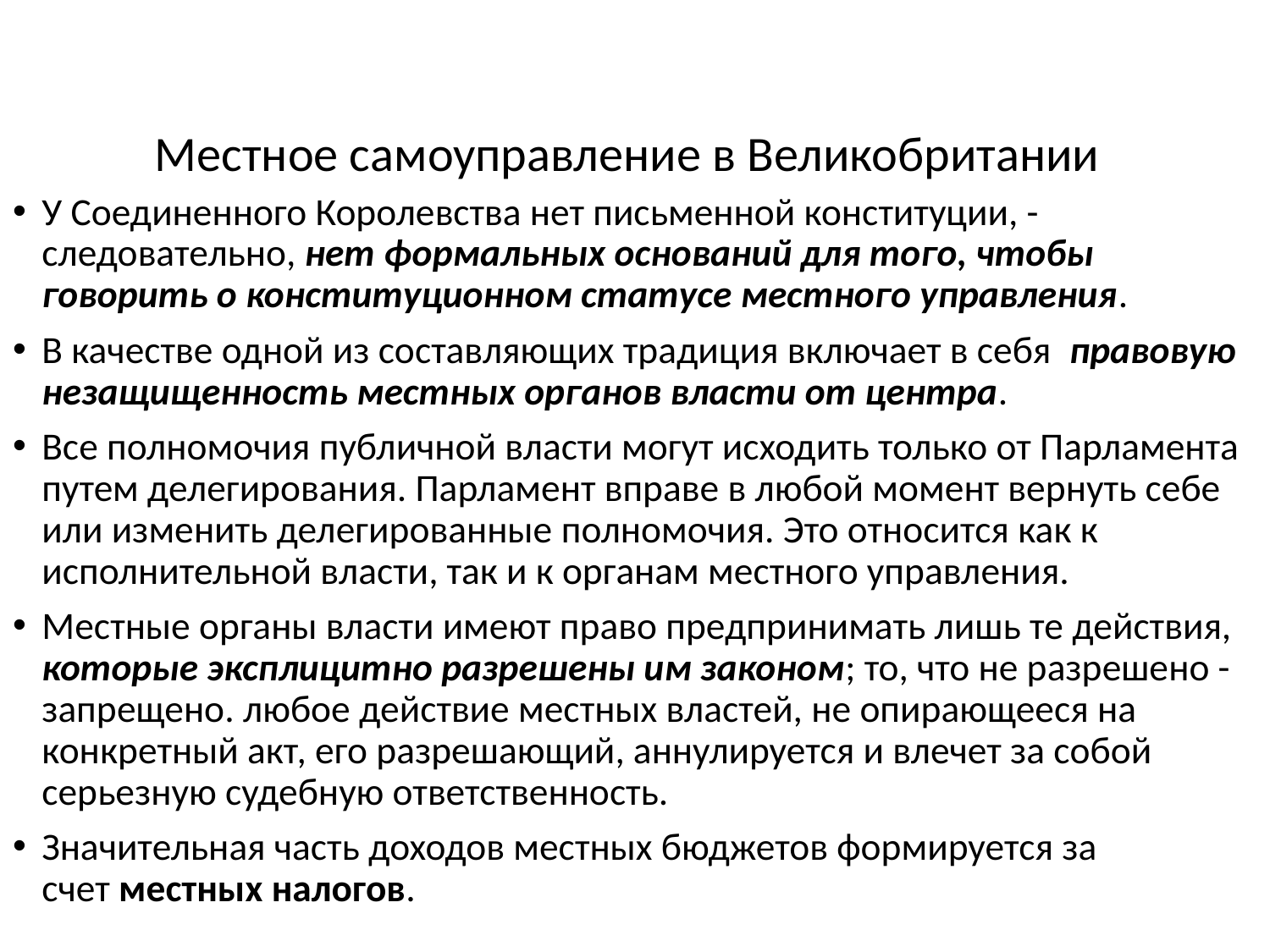

# Местное самоуправление в Великобритании
У Соединенного Королевства нет письменной конституции, - следовательно, нет формальных оснований для того, чтобы говорить о конституционном статусе местного управления.
В качестве одной из составляющих традиция включает в себя  правовую незащищенность местных органов власти от центра.
Все полномочия публичной власти могут исходить только от Парламента путем делегирования. Парламент вправе в любой момент вернуть себе или изменить делегированные полномочия. Это относится как к исполнительной власти, так и к органам местного управления.
Местные органы власти имеют право предпринимать лишь те действия, которые эксплицитно разрешены им законом; то, что не разрешено - запрещено. любое действие местных властей, не опирающееся на конкретный акт, его разрешающий, аннулируется и влечет за собой серьезную судебную ответственность.
Значительная часть доходов местных бюджетов формируется за счет местных налогов.